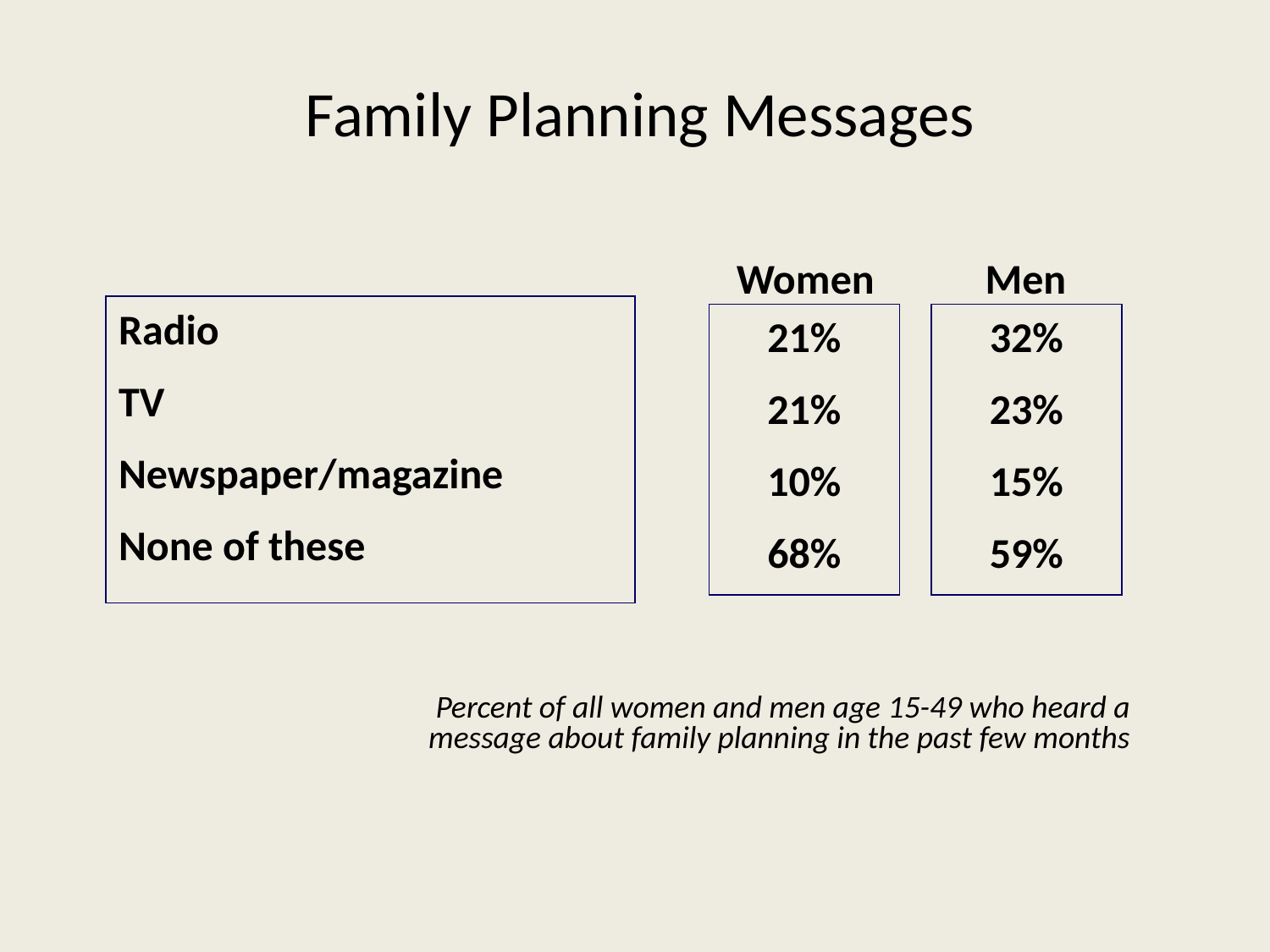

# Family Planning Messages
Women
Men
Radio
TV
Newspaper/magazine
None of these
21%
21%
10%
68%
32%
23%
15%
59%
Percent of all women and men age 15-49 who heard a message about family planning in the past few months